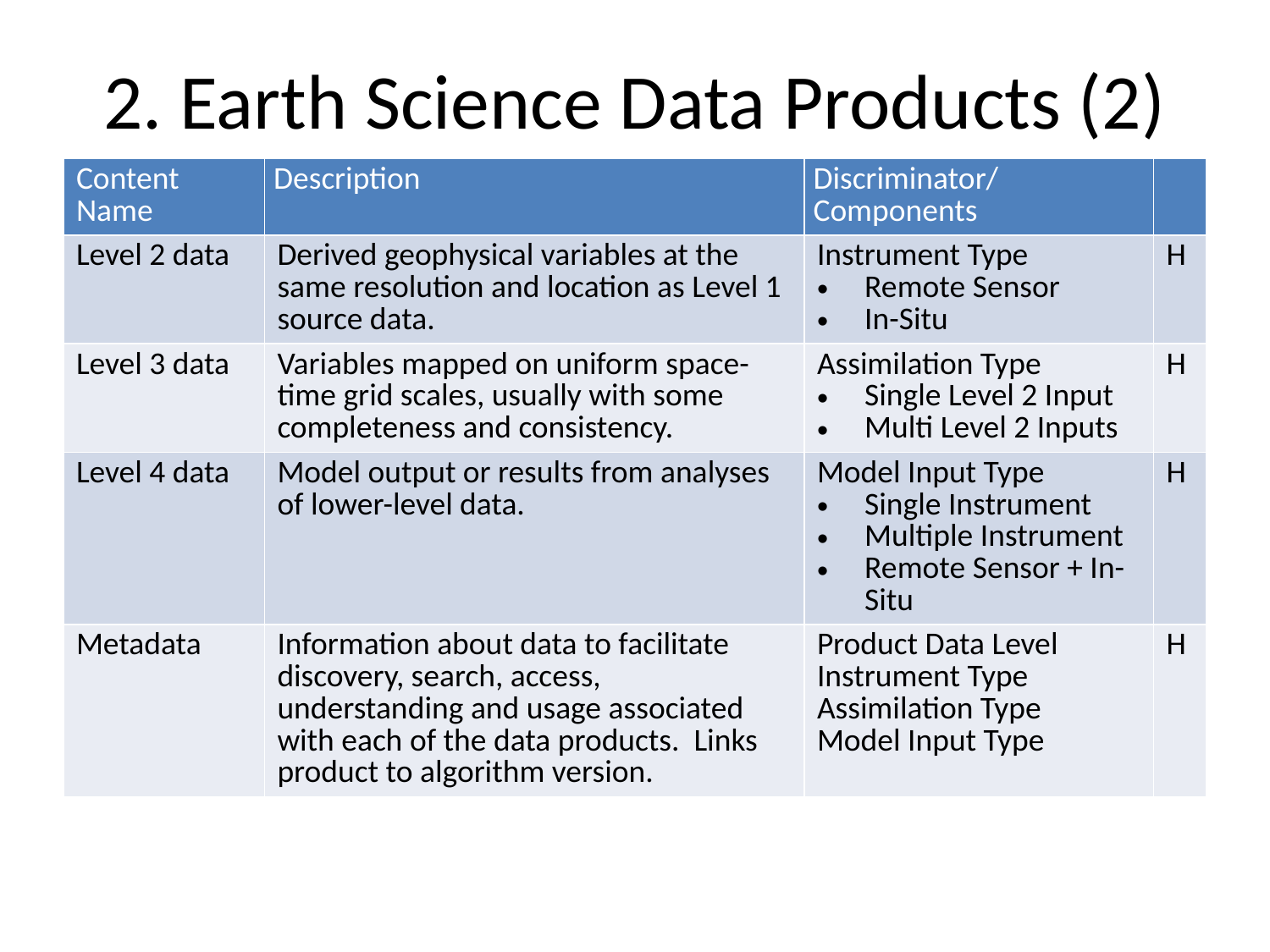

# 2. Earth Science Data Products (2)
| Content Name | Description | Discriminator/ Components |  |
| --- | --- | --- | --- |
| Level 2 data | Derived geophysical variables at the same resolution and location as Level 1 source data. | Instrument Type Remote Sensor In-Situ | H |
| Level 3 data | Variables mapped on uniform space-time grid scales, usually with some completeness and consistency. | Assimilation Type Single Level 2 Input Multi Level 2 Inputs | H |
| Level 4 data | Model output or results from analyses of lower-level data. | Model Input Type Single Instrument Multiple Instrument Remote Sensor + In-Situ | H |
| Metadata | Information about data to facilitate discovery, search, access, understanding and usage associated with each of the data products. Links product to algorithm version. | Product Data Level Instrument Type Assimilation Type Model Input Type | H |